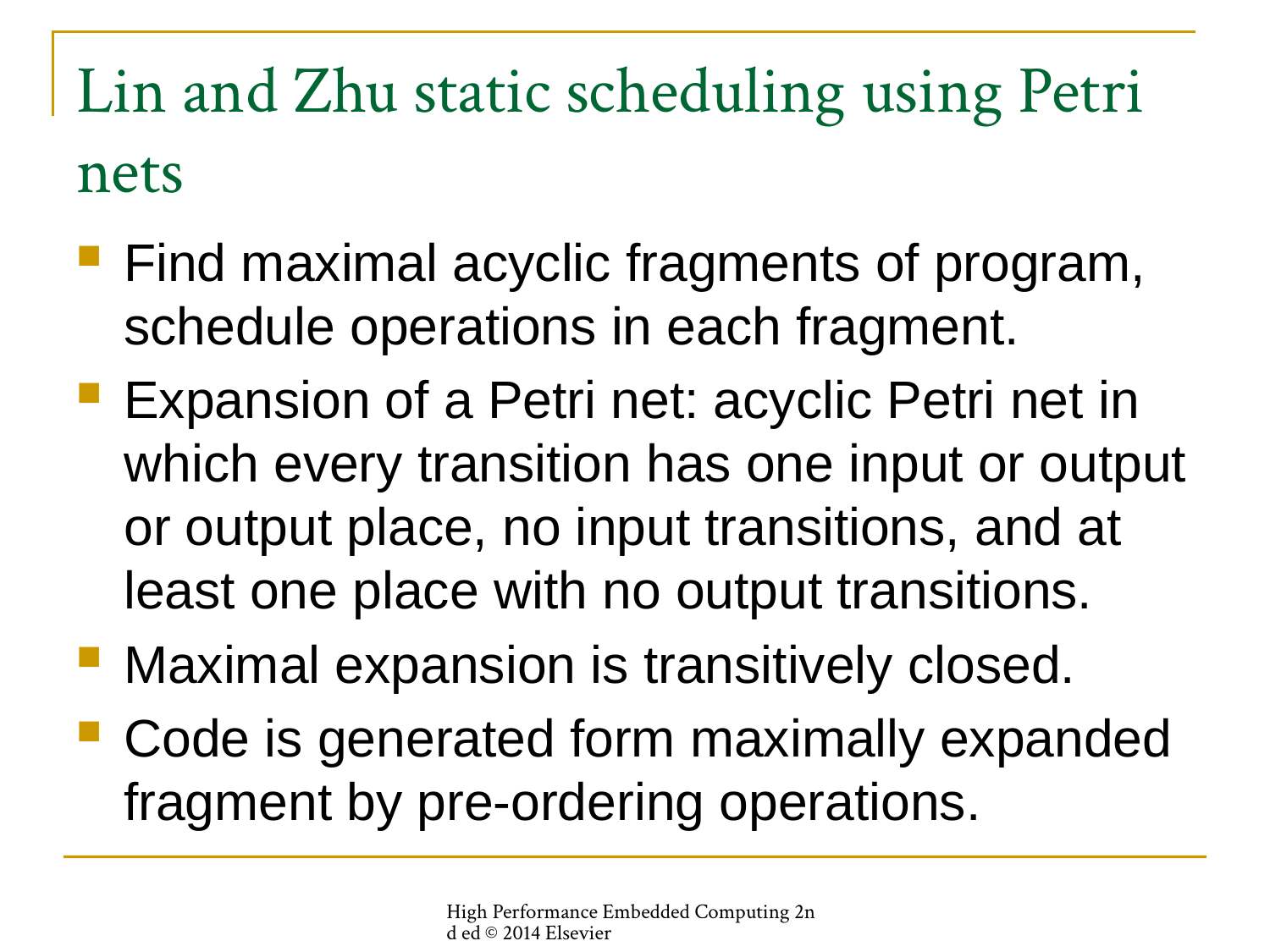

# Lin and Zhu static scheduling using Petri nets
Find maximal acyclic fragments of program, schedule operations in each fragment.
Expansion of a Petri net: acyclic Petri net in which every transition has one input or output or output place, no input transitions, and at least one place with no output transitions.
Maximal expansion is transitively closed.
Code is generated form maximally expanded fragment by pre-ordering operations.
High Performance Embedded Computing 2nd ed © 2014 Elsevier